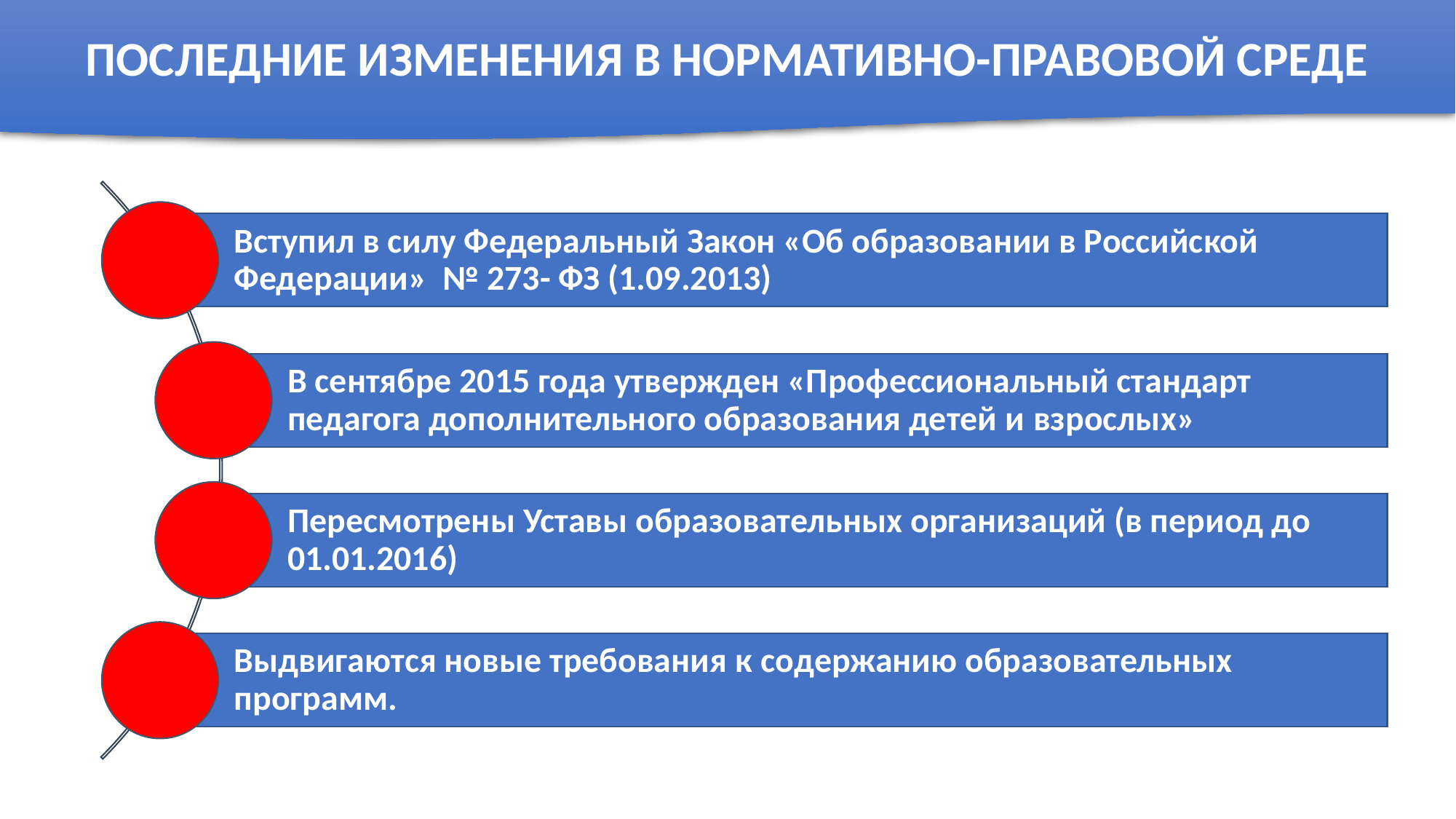

ПОСЛЕДНИЕ ИЗМЕНЕНИЯ В НОРМАТИВНО-ПРАВОВОЙ СРЕДЕ
Вступил в силу Федеральный Закон «Об образовании в Российской Федерации»  № 273- ФЗ (1.09.2013)
В сентябре 2015 года утвержден «Профессиональный стандарт педагога дополнительного образования детей и взрослых»
Пересмотрены Уставы образовательных организаций (в период до 01.01.2016)
Выдвигаются новые требования к содержанию образовательных программ.